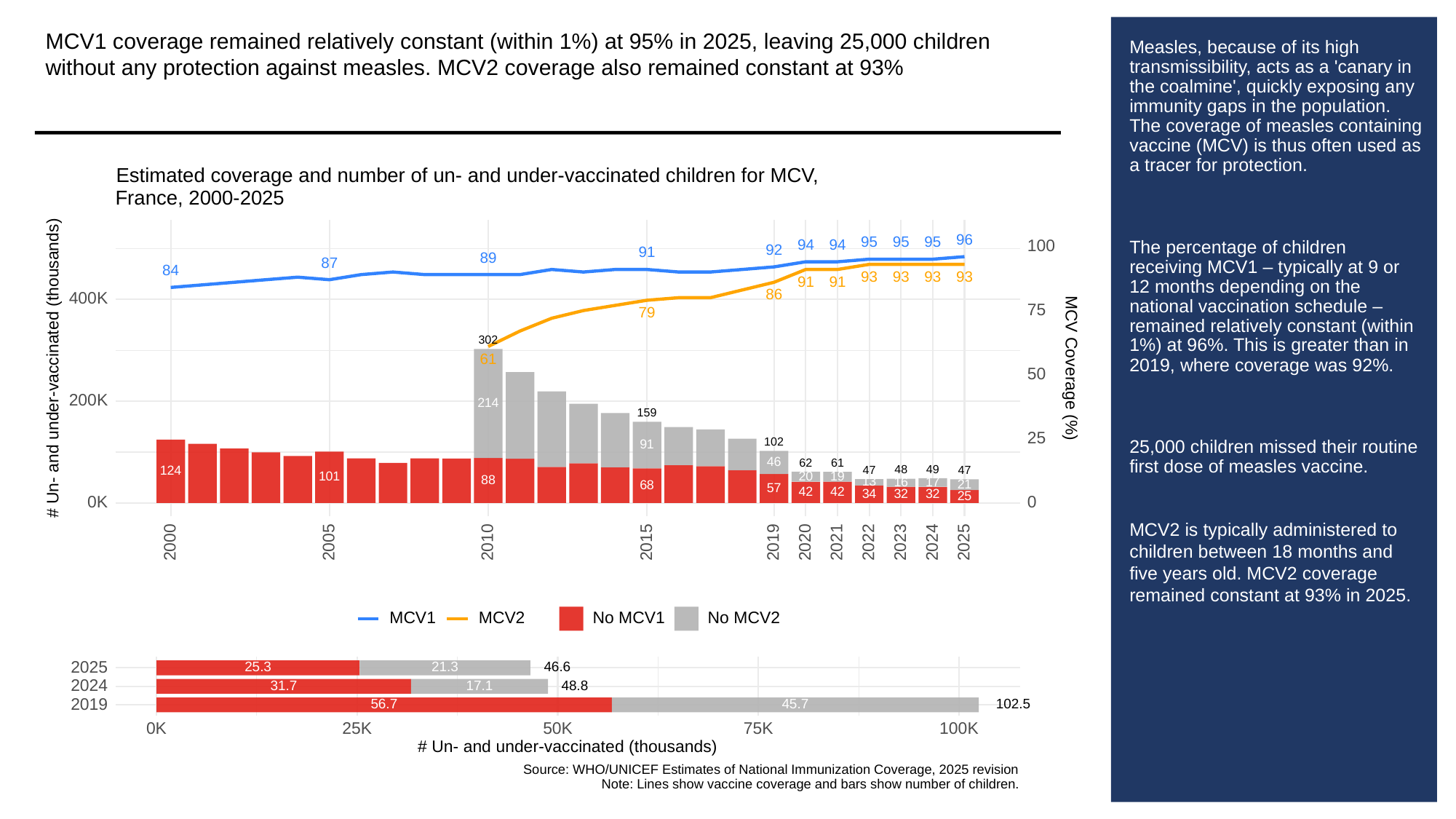

MCV1 coverage remained relatively constant (within 1%) at 95% in 2025, leaving 25,000 children without any protection against measles. MCV2 coverage also remained constant at 93%
# Measles, because of its high transmissibility, acts as a 'canary in the coalmine', quickly exposing any immunity gaps in the population. The coverage of measles containing vaccine (MCV) is thus often used as a tracer for protection.

The percentage of children receiving MCV1 – typically at 9 or 12 months depending on the national vaccination schedule – remained relatively constant (within 1%) at 96%. This is greater than in 2019, where coverage was 92%.

25,000 children missed their routine first dose of measles vaccine.

MCV2 is typically administered to children between 18 months and five years old. MCV2 coverage remained constant at 93% in 2025.

Estimated coverage and number of un- and under-vaccinated children for MCV,
France, 2000-2025

96
95
95
95
94
94
100
92
91

89

87

84
93
93
93
93
91
91
86
400K

75
79
302

61
# Un- and under-vaccinated (thousands)
MCV Coverage (%)
50

200K
214

159

25
102

91

46

62
61

49
48

47
124
47

19
20
101

88
13
17
16

21
68

57

42
42
34
32
32

25
0K
0

2023
2000
2005
2010
2015
2019
2020
2021
2022
2024
2025

MCV1
MCV2
No MCV1
No MCV2

2025
25.3
21.3
46.6

2024
31.7
48.8
17.1

2019
56.7
102.5
45.7

0K
25K
50K
100K
75K
# Un- and under-vaccinated (thousands)
Source: WHO/UNICEF Estimates of National Immunization Coverage, 2025 revision
Note: Lines show vaccine coverage and bars show number of children.